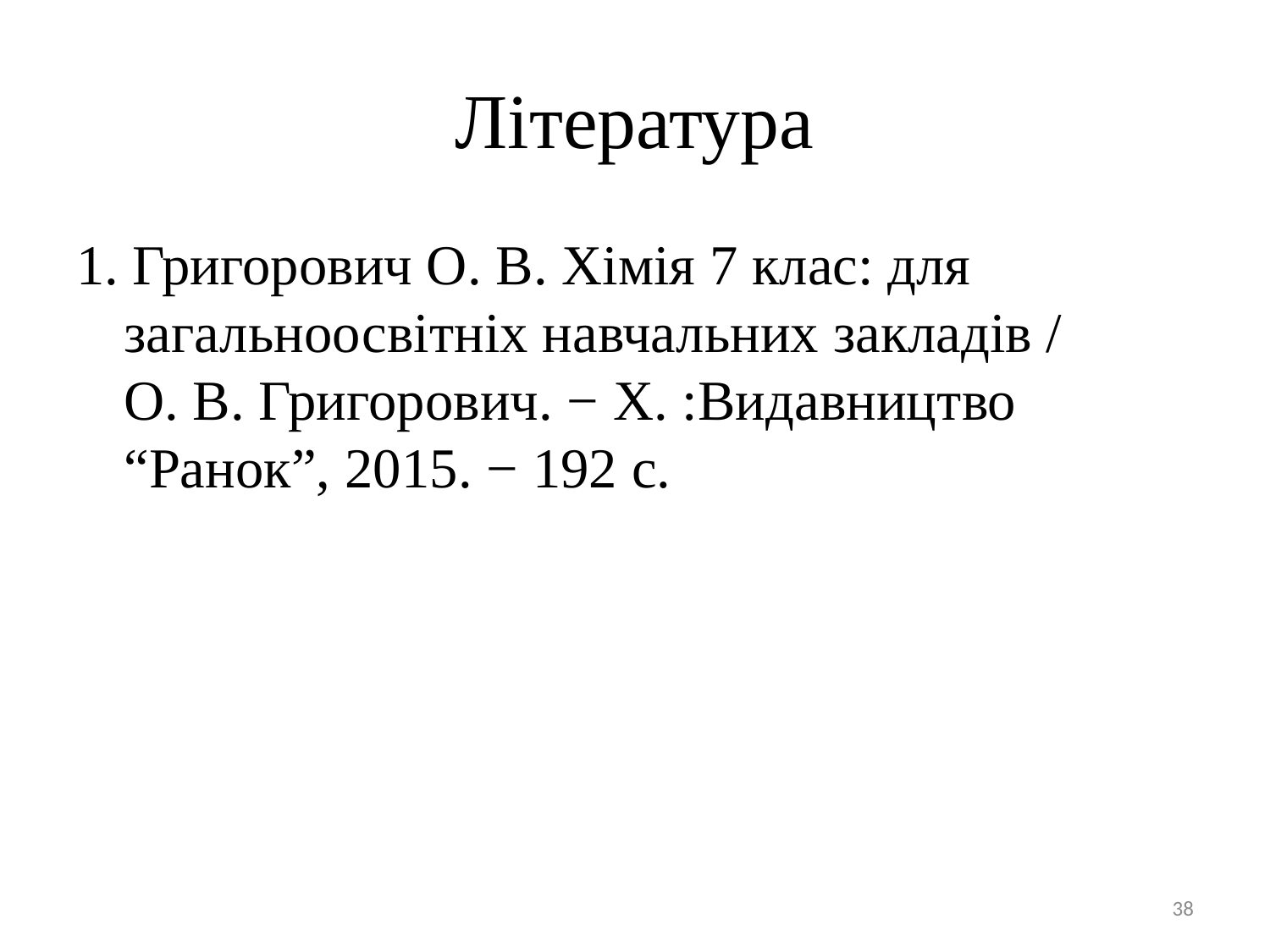

# Література
1. Григорович О. В. Хімія 7 клас: для загальноосвітніх навчальних закладів /        О. В. Григорович. − Х. :Видавництво “Ранок”, 2015. − 192 с.

38